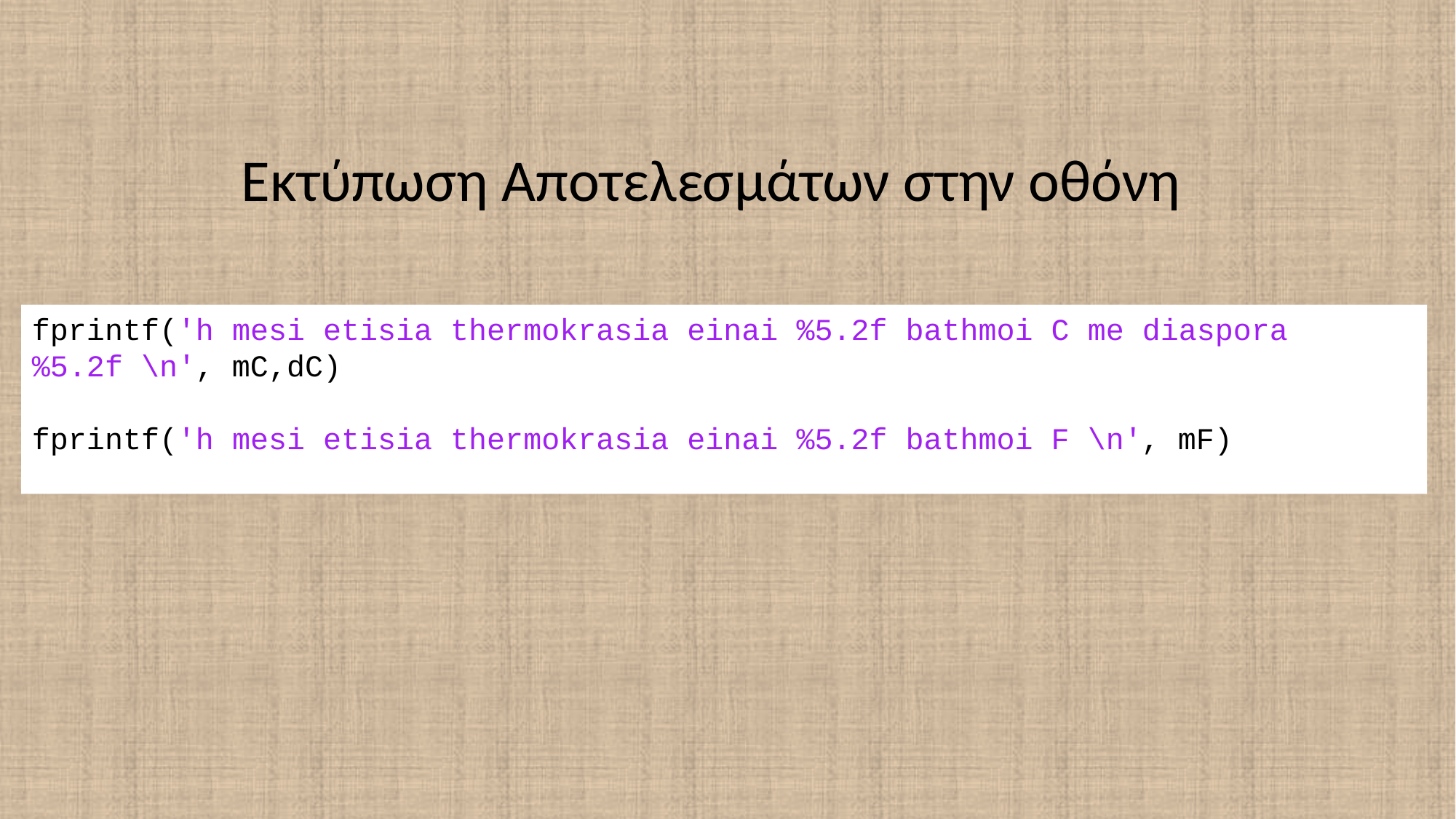

# Εκτύπωση Αποτελεσμάτων στην οθόνη
fprintf('h mesi etisia thermokrasia einai %5.2f bathmoi C me diaspora %5.2f \n', mC,dC)

fprintf('h mesi etisia thermokrasia einai %5.2f bathmoi F \n', mF)